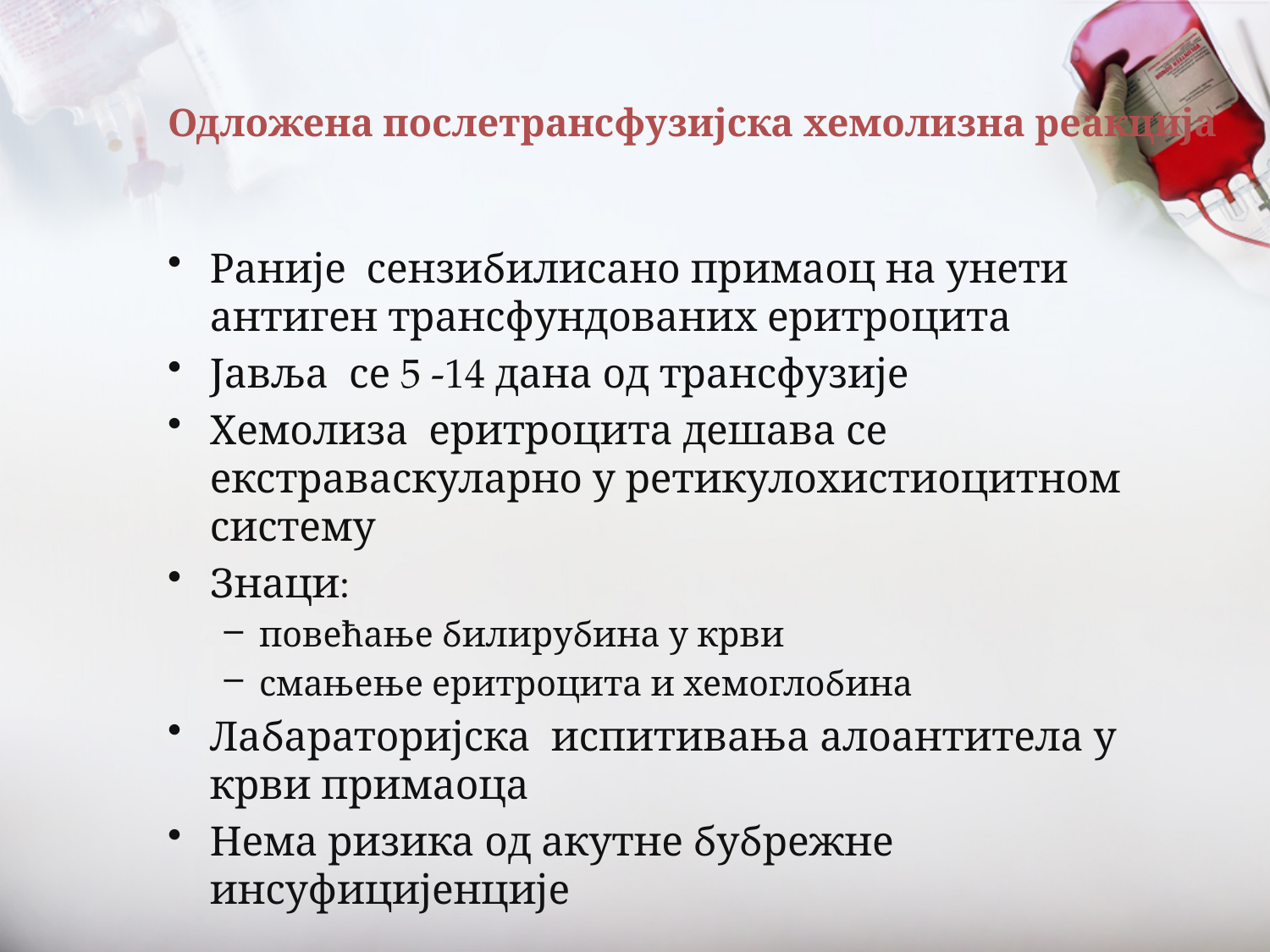

# Одложена послетрансфузијска хемолизна реакција
Раније  сензибилисано примаоц на унети антиген трансфундованих еритроцита
Јавља  се 5 -14 дана од трансфузије
Хемолиза  еритроцита дешава се екстраваскуларно у ретикулохистиоцитном систему
Знаци:
повећање билирубина у крви
смањење еритроцита и хемоглобина
Лабараторијска  испитивања алоантитела у крви примаоца
Нема ризика од акутне бубрежне инсуфицијенције